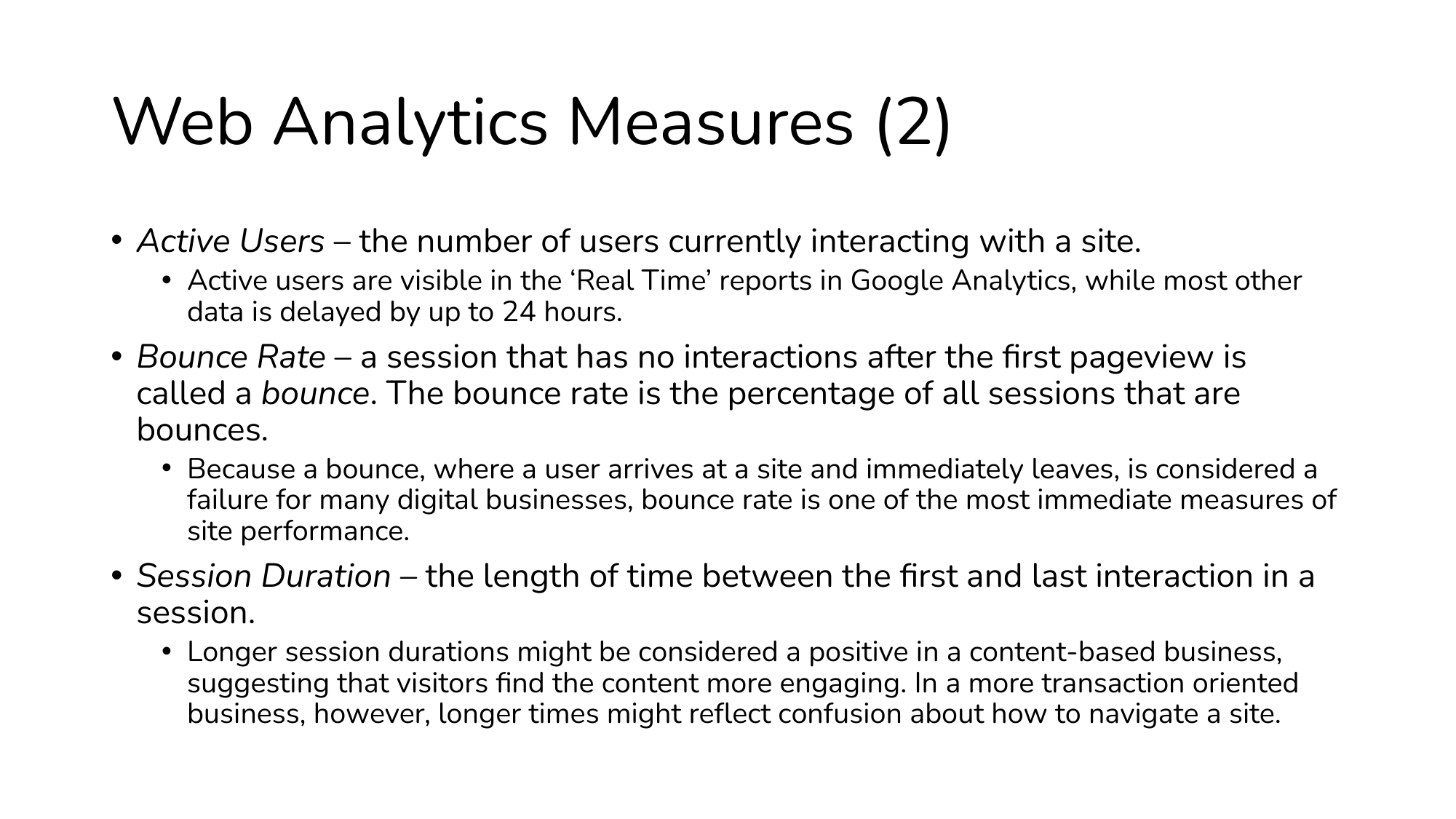

# Web Analytics Measures (2)
Active Users – the number of users currently interacting with a site.
Active users are visible in the ‘Real Time’ reports in Google Analytics, while most other data is delayed by up to 24 hours.
Bounce Rate – a session that has no interactions after the first pageview is called a bounce. The bounce rate is the percentage of all sessions that are bounces.
Because a bounce, where a user arrives at a site and immediately leaves, is considered a failure for many digital businesses, bounce rate is one of the most immediate measures of site performance.
Session Duration – the length of time between the first and last interaction in a session.
Longer session durations might be considered a positive in a content-based business, suggesting that visitors find the content more engaging. In a more transaction oriented business, however, longer times might reflect confusion about how to navigate a site.